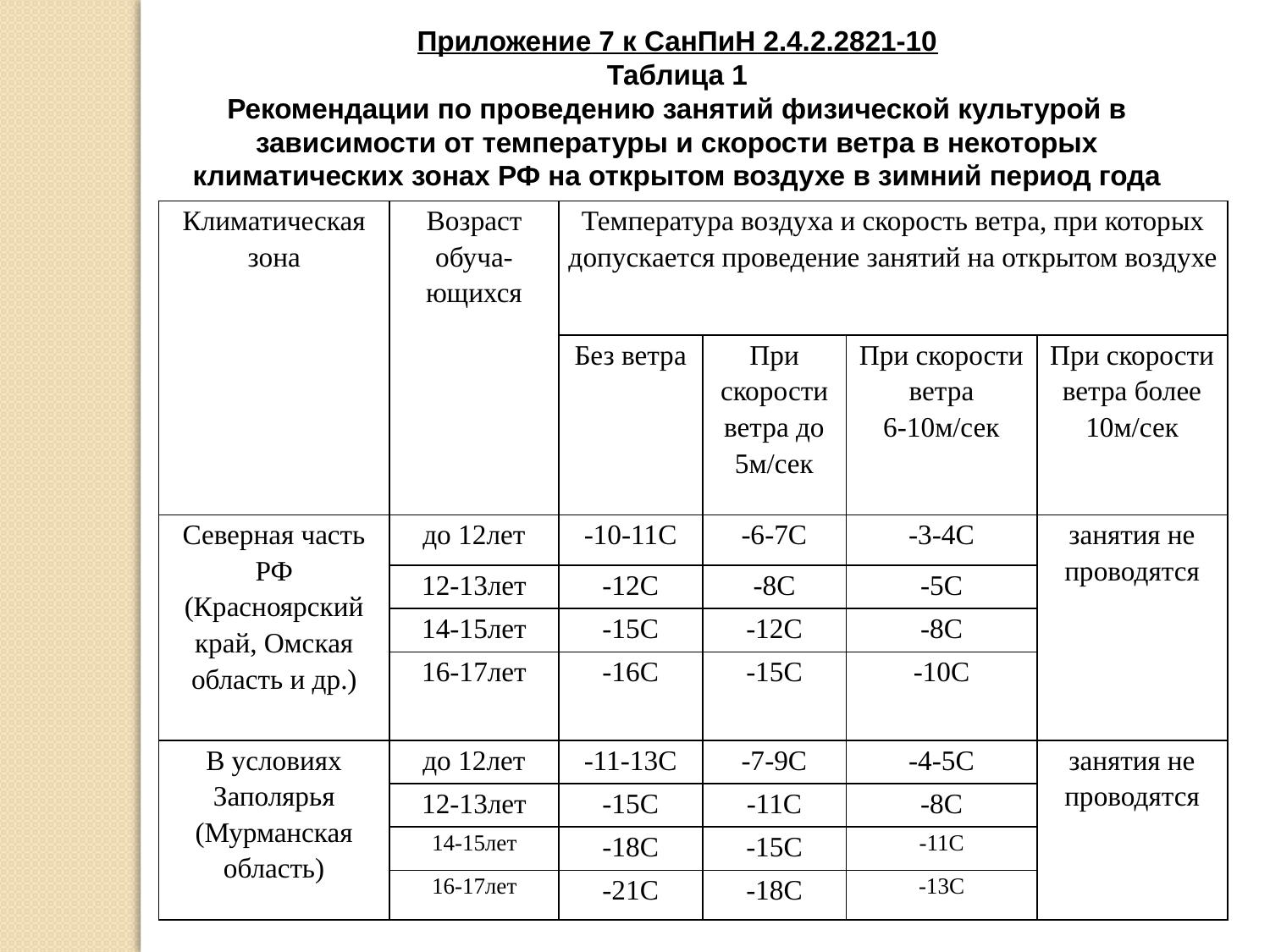

Приложение 7 к СанПиН 2.4.2.2821-10
Таблица 1
Рекомендации по проведению занятий физической культурой в зависимости от температуры и скорости ветра в некоторых климатических зонах РФ на открытом воздухе в зимний период года
| Климатическая зона | Возраст обуча- ющихся | Температура воздуха и скорость ветра, при которых допускается проведение занятий на открытом воздухе |  |  |  |
| --- | --- | --- | --- | --- | --- |
|  |  | Без ветра | При скорости ветра до 5м/сек | При скорости ветра 6-10м/сек | При скорости ветра более 10м/сек |
| Северная часть РФ (Красноярский край, Омская область и др.) | до 12лет | -10-11С | -6-7С | -3-4С | занятия не проводятся |
|  | 12-13лет | -12С | -8С | -5С |  |
|  | 14-15лет | -15С | -12С | -8С |  |
|  | 16-17лет | -16С | -15С | -10С |  |
| В условиях Заполярья (Мурманская область) | до 12лет | -11-13С | -7-9С | -4-5С | занятия не проводятся |
|  | 12-13лет | -15С | -11С | -8С |  |
|  | 14-15лет | -18С | -15С | -11С |  |
|  | 16-17лет | -21С | -18С | -13С |  |